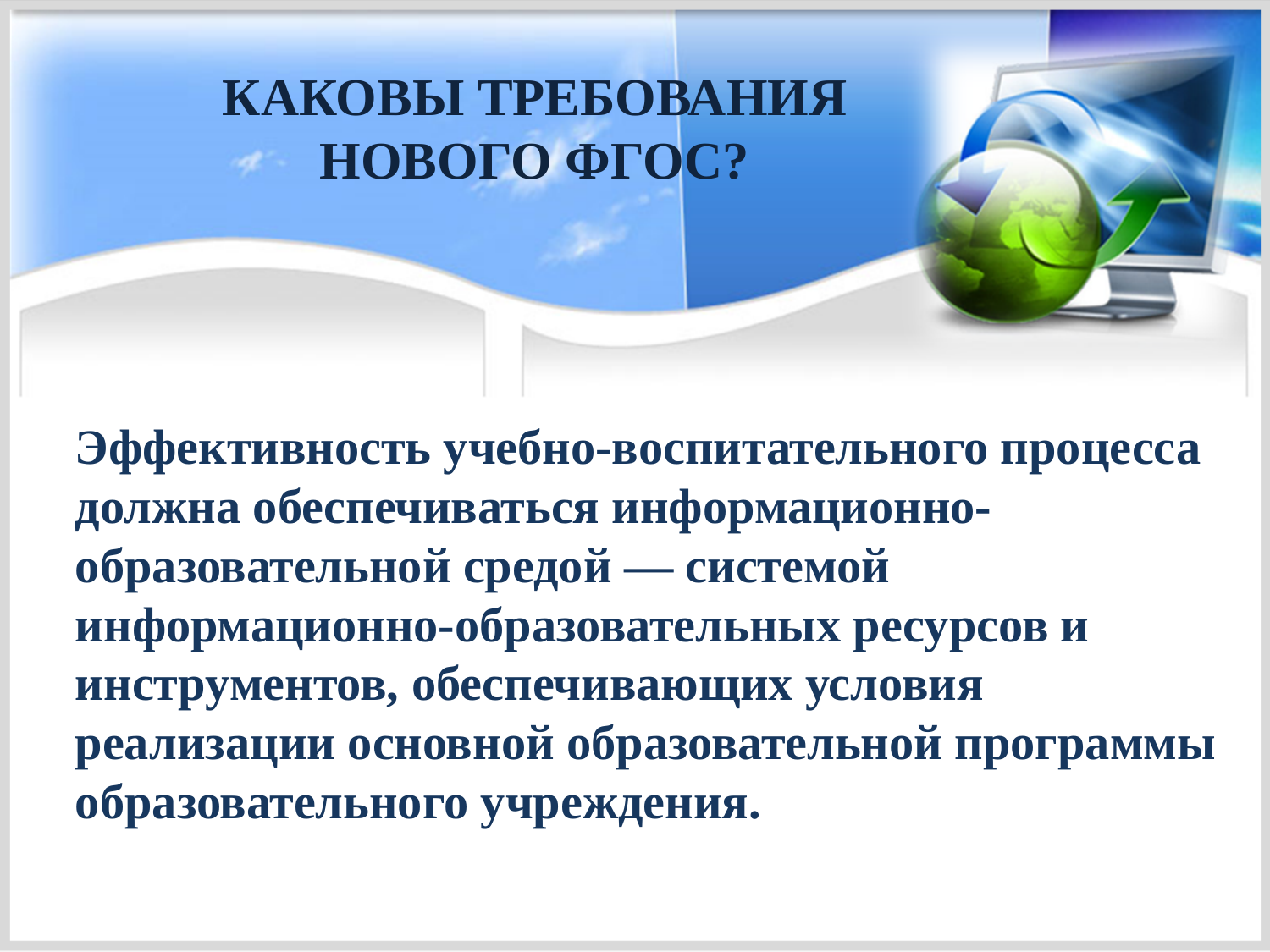

КАКОВЫ ТРЕБОВАНИЯ НОВОГО ФГОС?

Эффективность учебно-воспитательного процесса должна обеспечиваться информационно-образовательной средой — системой информационно-образовательных ресурсов и инструментов, обеспечивающих условия реализации основной образовательной программы образовательного учреждения.